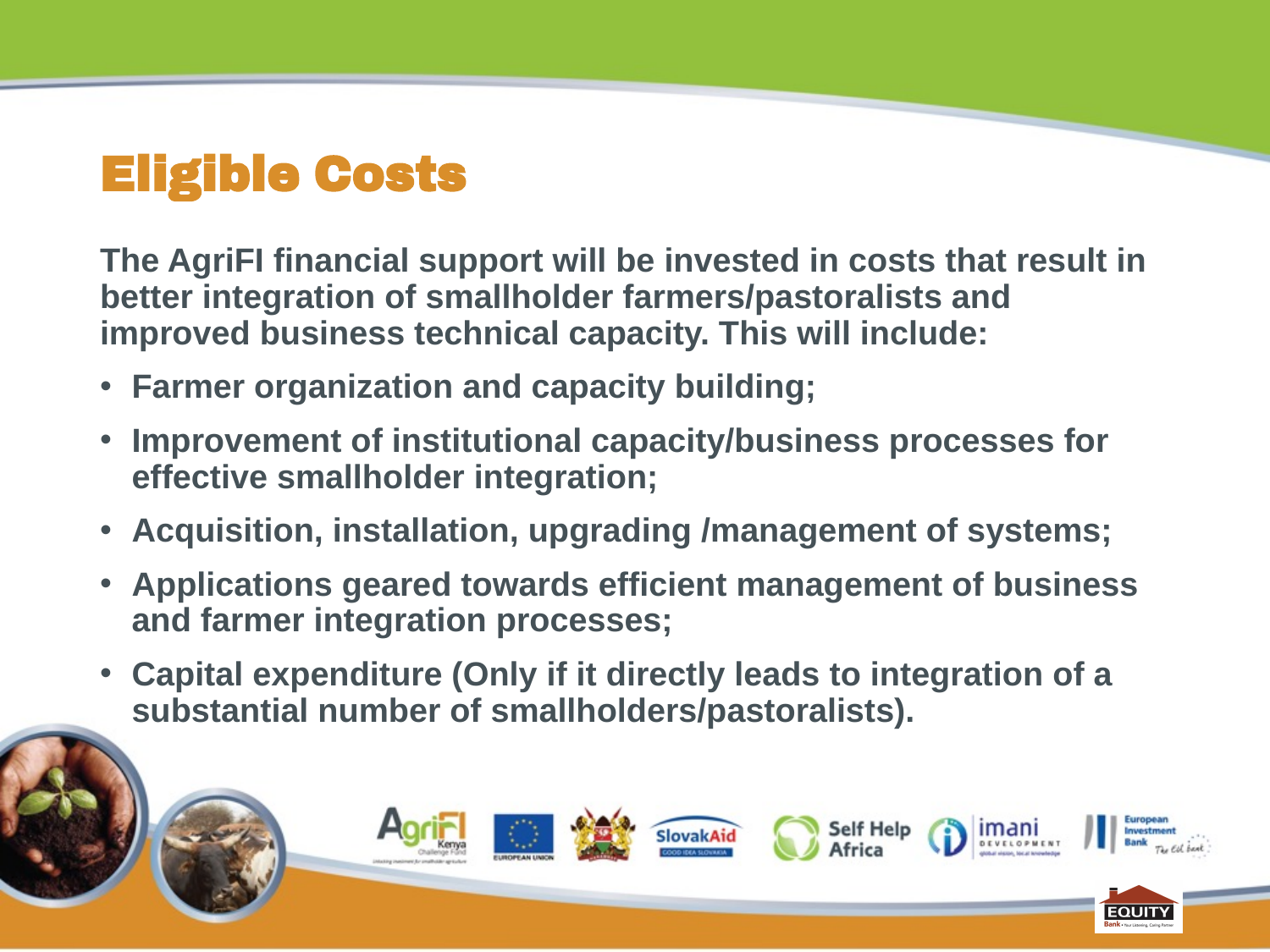

# Eligible Costs
The AgriFI financial support will be invested in costs that result in better integration of smallholder farmers/pastoralists and improved business technical capacity. This will include:
Farmer organization and capacity building;
Improvement of institutional capacity/business processes for effective smallholder integration;
Acquisition, installation, upgrading /management of systems;
Applications geared towards efficient management of business and farmer integration processes;
Capital expenditure (Only if it directly leads to integration of a substantial number of smallholders/pastoralists).